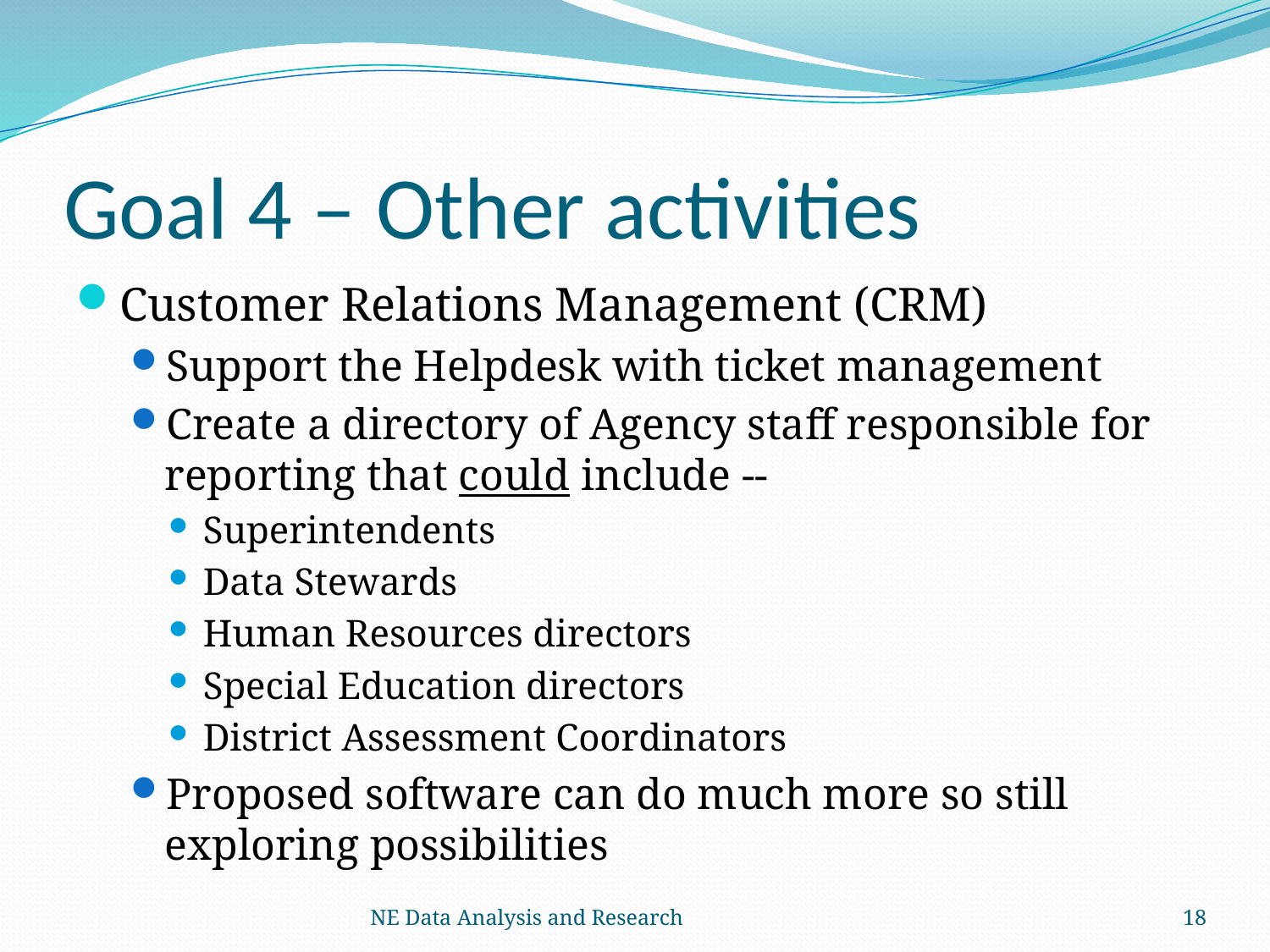

# Goal 4 – Other activities
Customer Relations Management (CRM)
Support the Helpdesk with ticket management
Create a directory of Agency staff responsible for reporting that could include --
Superintendents
Data Stewards
Human Resources directors
Special Education directors
District Assessment Coordinators
Proposed software can do much more so still exploring possibilities

NE Data Analysis and Research
18